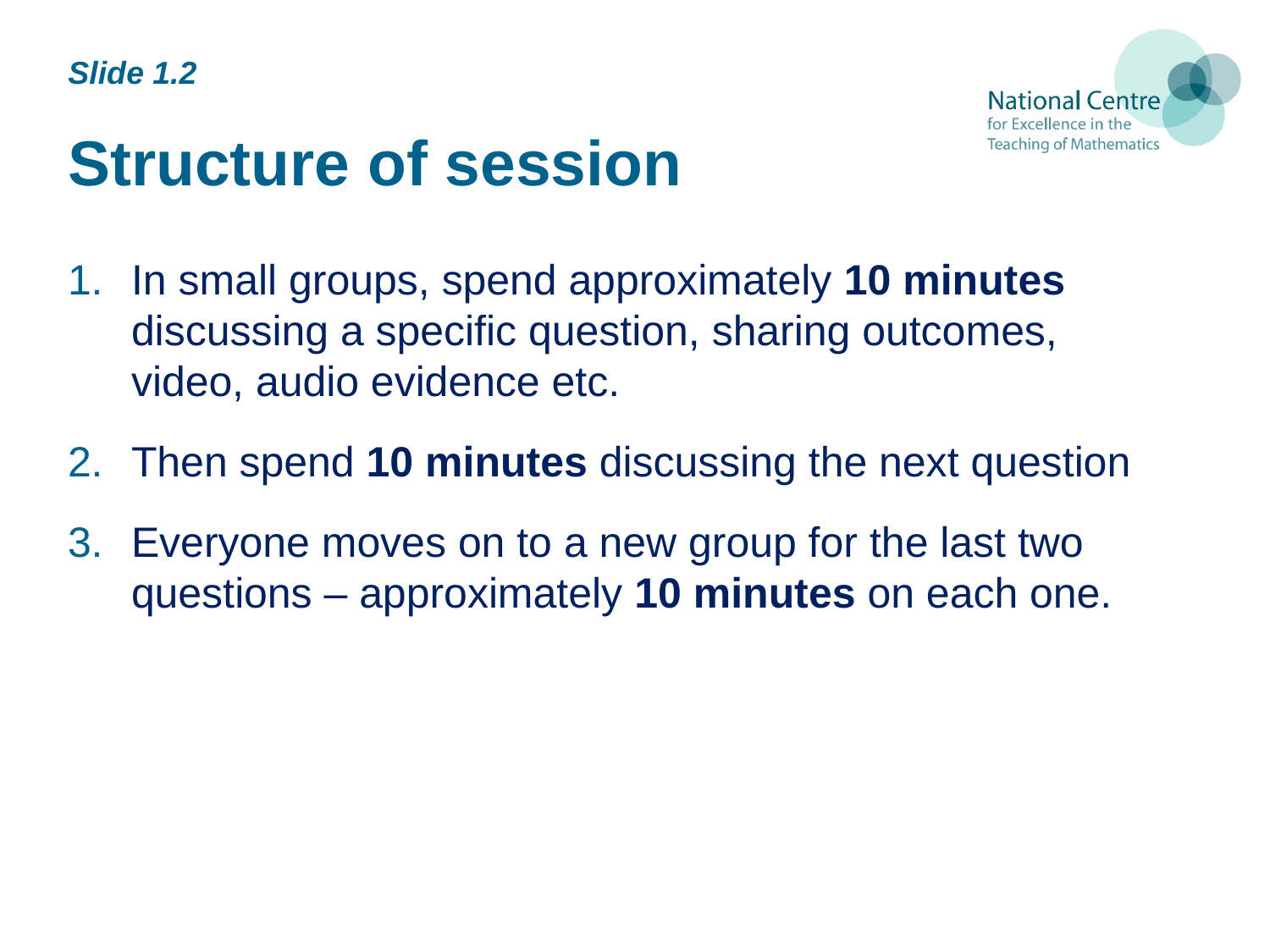

Slide 1.2
# Structure of session
In small groups, spend approximately 10 minutes discussing a specific question, sharing outcomes, video, audio evidence etc.
Then spend 10 minutes discussing the next question
Everyone moves on to a new group for the last two questions – approximately 10 minutes on each one.